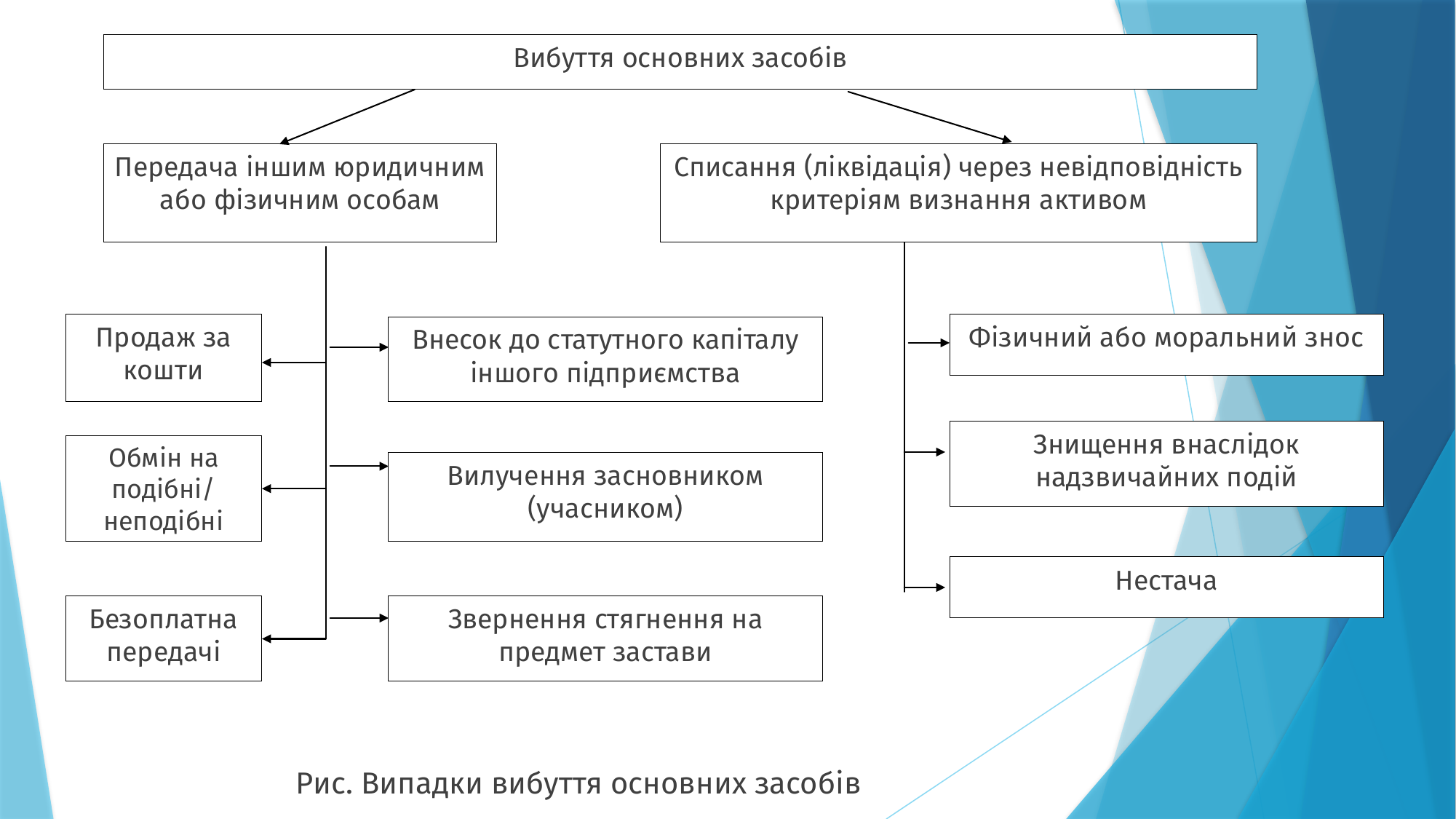

Вибуття основних засобів
Передача іншим юридичним або фізичним особам
Списання (ліквідація) через невідповідність критеріям визнання активом
Продаж за кошти
Фізичний або моральний знос
Внесок до статутного капіталу іншого підприємства
Знищення внаслідок надзвичайних подій
Обмін на подібні/
неподібні
Вилучення засновником (учасником)
Нестача
Безоплатна передачі
Звернення стягнення на предмет застави
Рис. Випадки вибуття основних засобів